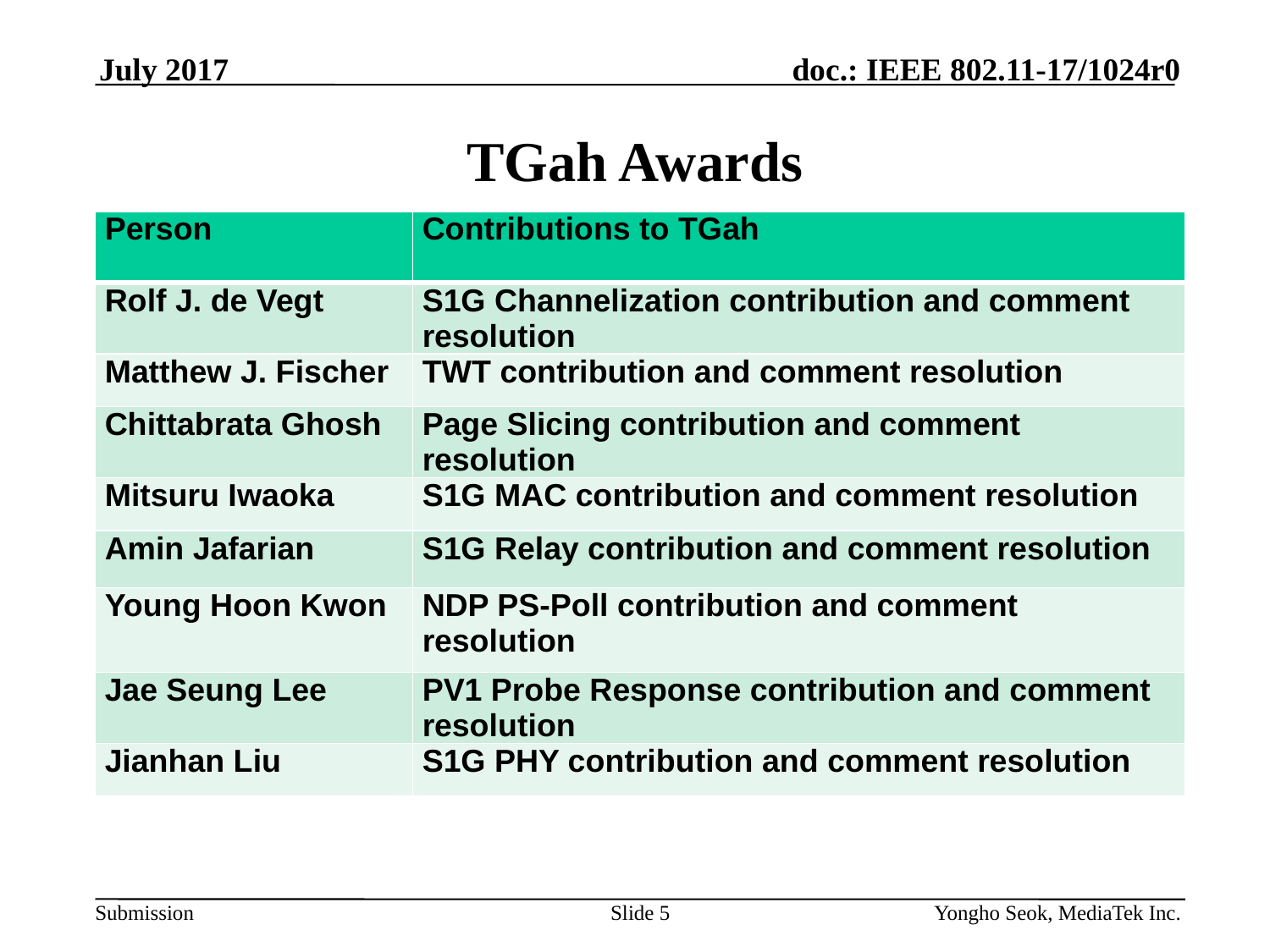

July 2017
# TGah Awards
| Person | Contributions to TGah |
| --- | --- |
| Rolf J. de Vegt | S1G Channelization contribution and comment resolution |
| Matthew J. Fischer | TWT contribution and comment resolution |
| Chittabrata Ghosh | Page Slicing contribution and comment resolution |
| Mitsuru Iwaoka | S1G MAC contribution and comment resolution |
| Amin Jafarian | S1G Relay contribution and comment resolution |
| Young Hoon Kwon | NDP PS-Poll contribution and comment resolution |
| Jae Seung Lee | PV1 Probe Response contribution and comment resolution |
| Jianhan Liu | S1G PHY contribution and comment resolution |
Slide 5
Yongho Seok, MediaTek Inc.